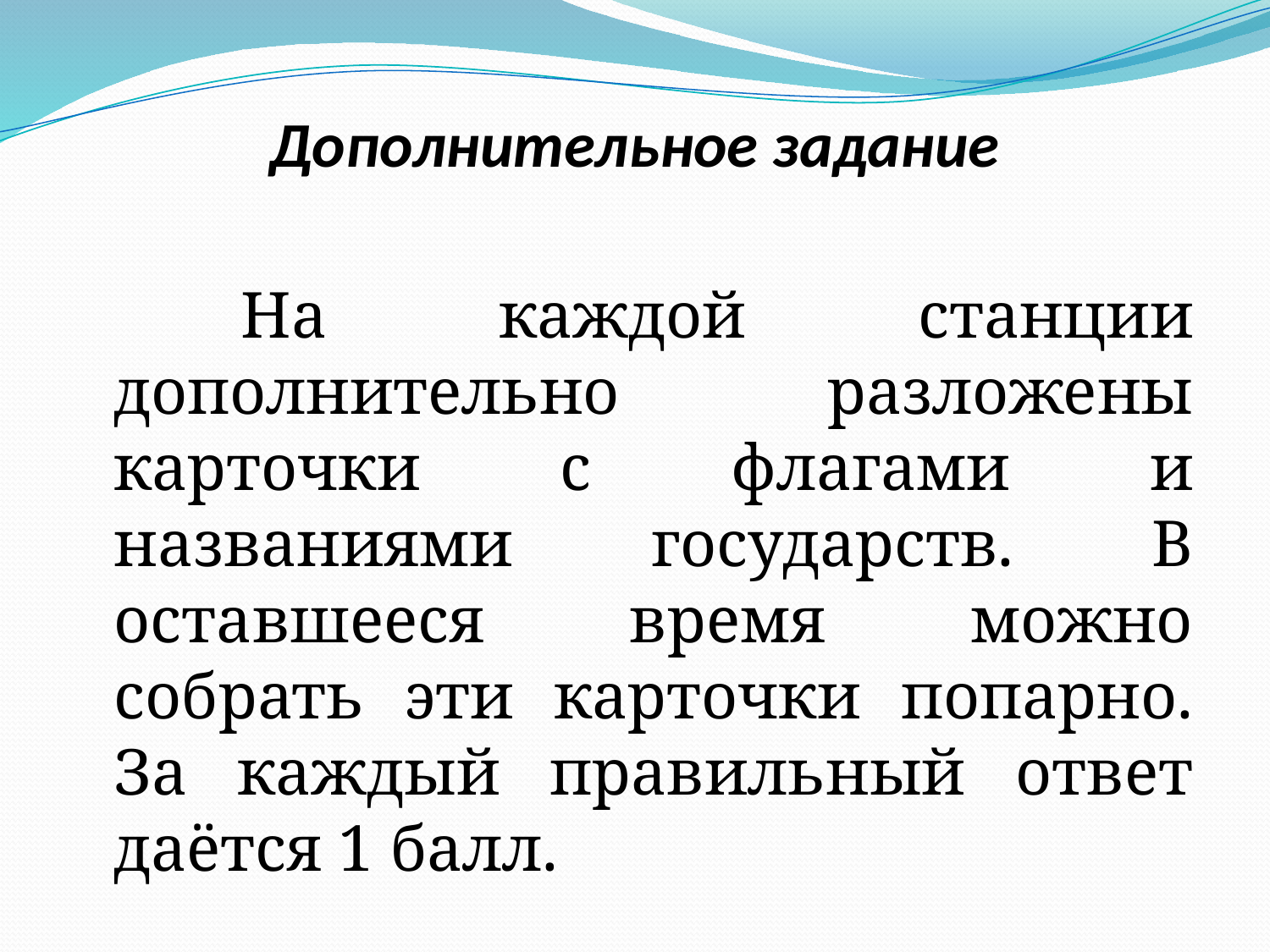

# Дополнительное задание
		На каждой станции дополнительно разложены карточки с флагами и названиями государств. В оставшееся время можно собрать эти карточки попарно. За каждый правильный ответ даётся 1 балл.